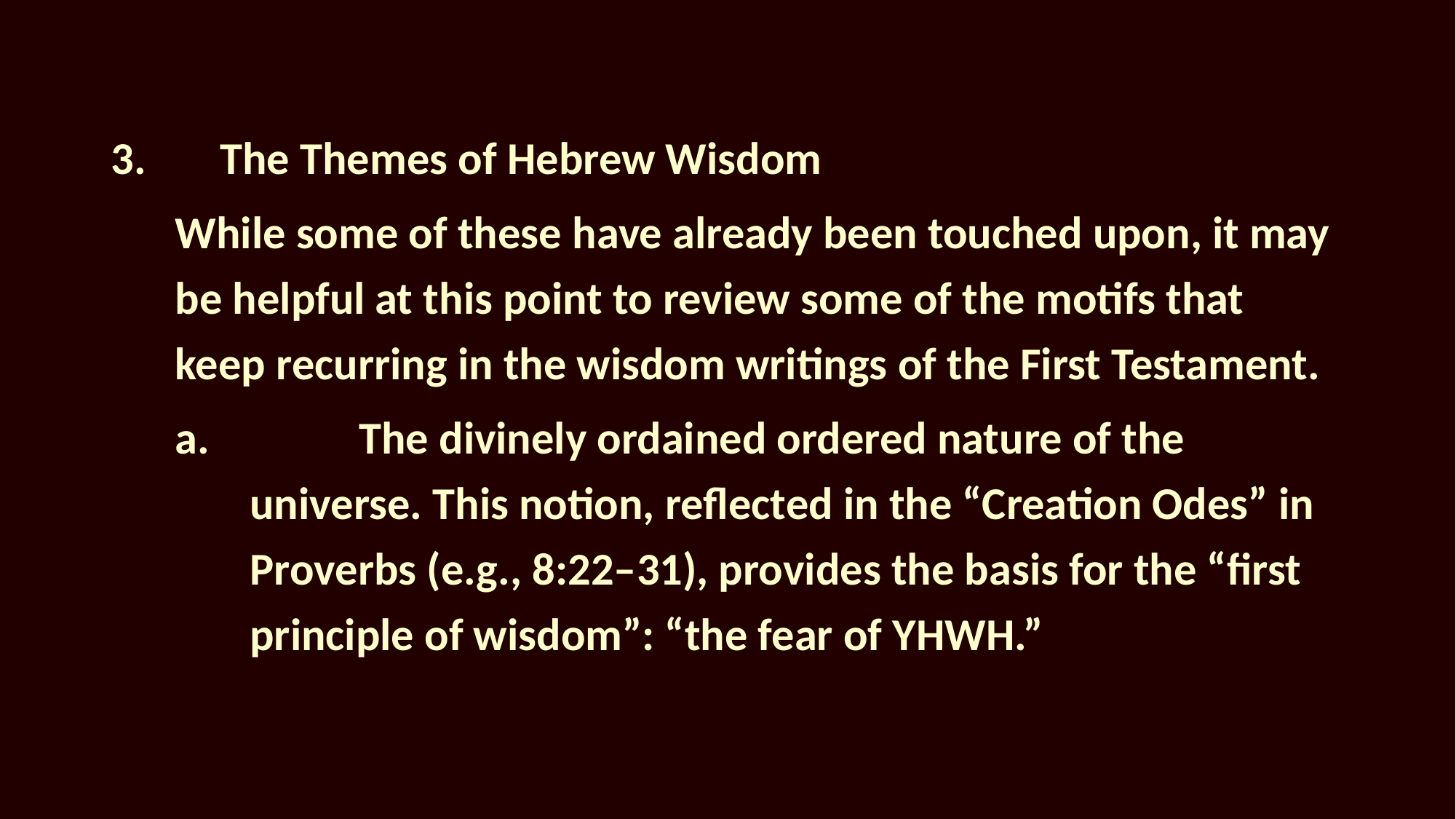

3.	The Themes of Hebrew Wisdom
While some of these have already been touched upon, it may be helpful at this point to review some of the motifs that keep recurring in the wisdom writings of the First Testament.
a.		The divinely ordained ordered nature of the universe. This notion, reflected in the “Creation Odes” in Proverbs (e.g., 8:22–31), provides the basis for the “first principle of wisdom”: “the fear of YHWH.”